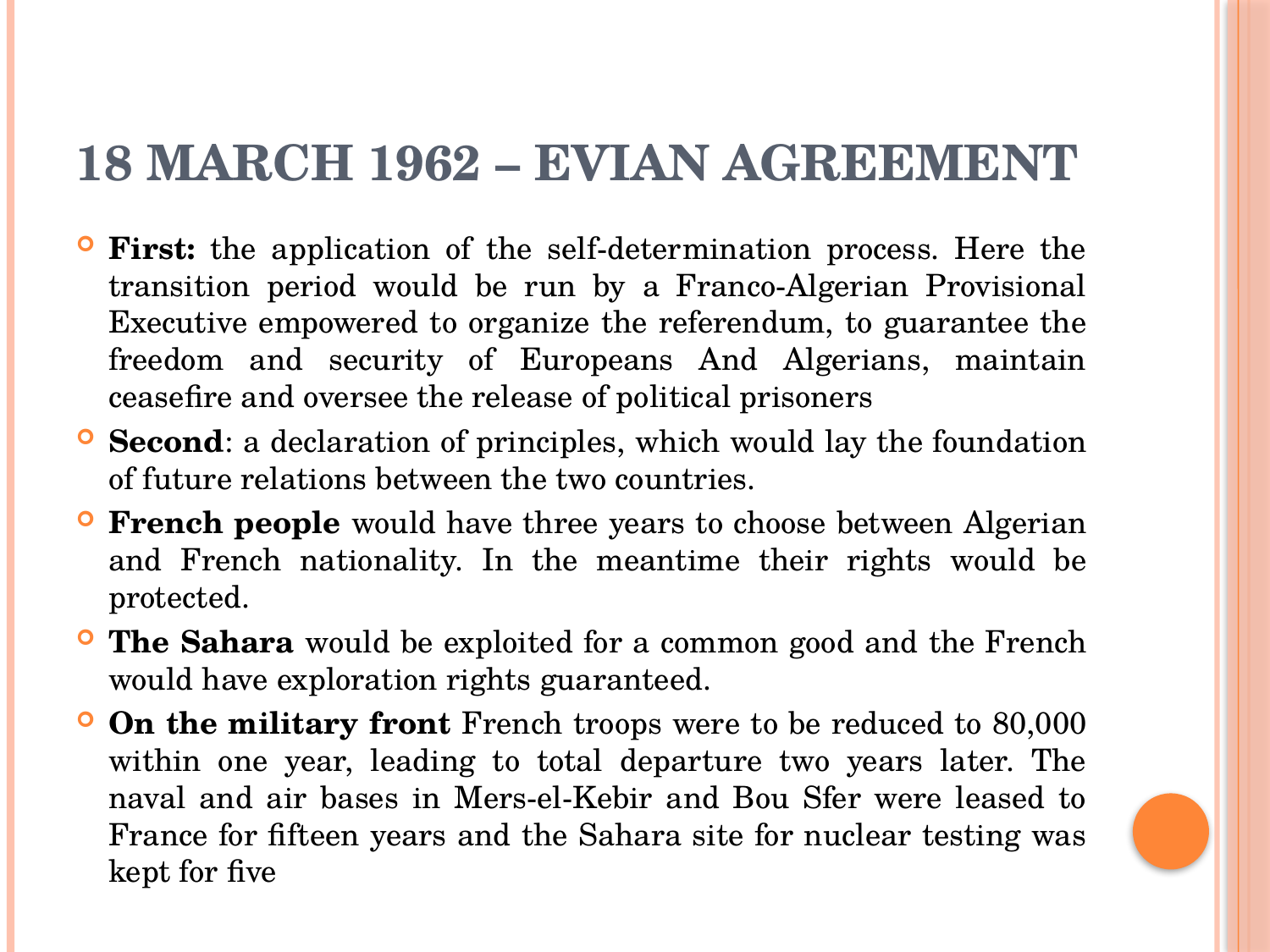

# 18 MARCH 1962 – EVIAN AGREEMENT
First: the application of the self-determination process. Here the transition period would be run by a Franco-Algerian Provisional Executive empowered to organize the referendum, to guarantee the freedom and security of Europeans And Algerians, maintain ceasefire and oversee the release of political prisoners
Second: a declaration of principles, which would lay the foundation of future relations between the two countries.
French people would have three years to choose between Algerian and French nationality. In the meantime their rights would be protected.
The Sahara would be exploited for a common good and the French would have exploration rights guaranteed.
On the military front French troops were to be reduced to 80,000 within one year, leading to total departure two years later. The naval and air bases in Mers-el-Kebir and Bou Sfer were leased to France for fifteen years and the Sahara site for nuclear testing was kept for five